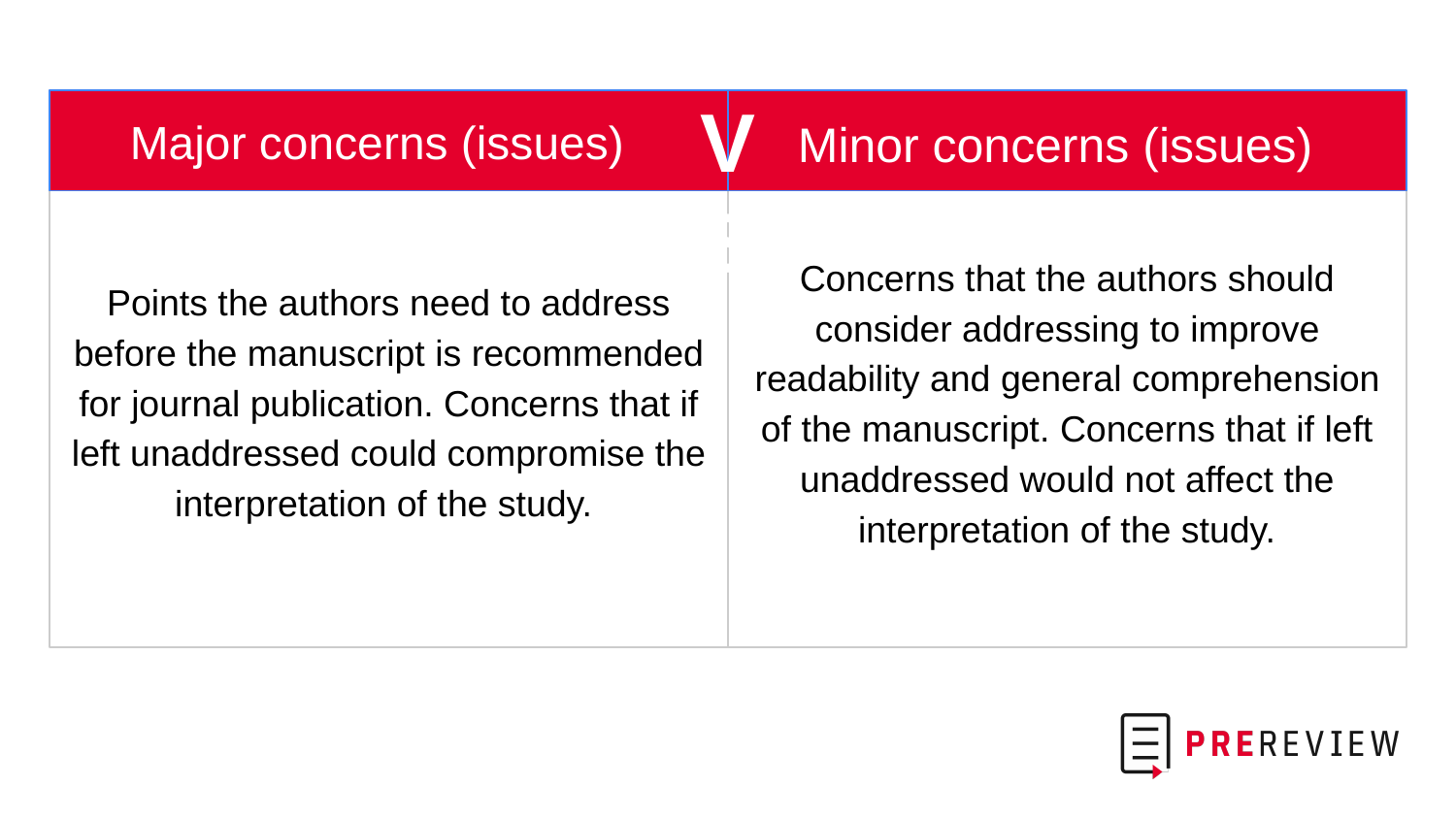

VS
Major concerns (issues)
Minor concerns (issues)

Points the authors need to address before the manuscript is recommended for journal publication. Concerns that if left unaddressed could compromise the interpretation of the study.

Concerns that the authors should consider addressing to improve readability and general comprehension of the manuscript. Concerns that if left unaddressed would not affect the interpretation of the study.